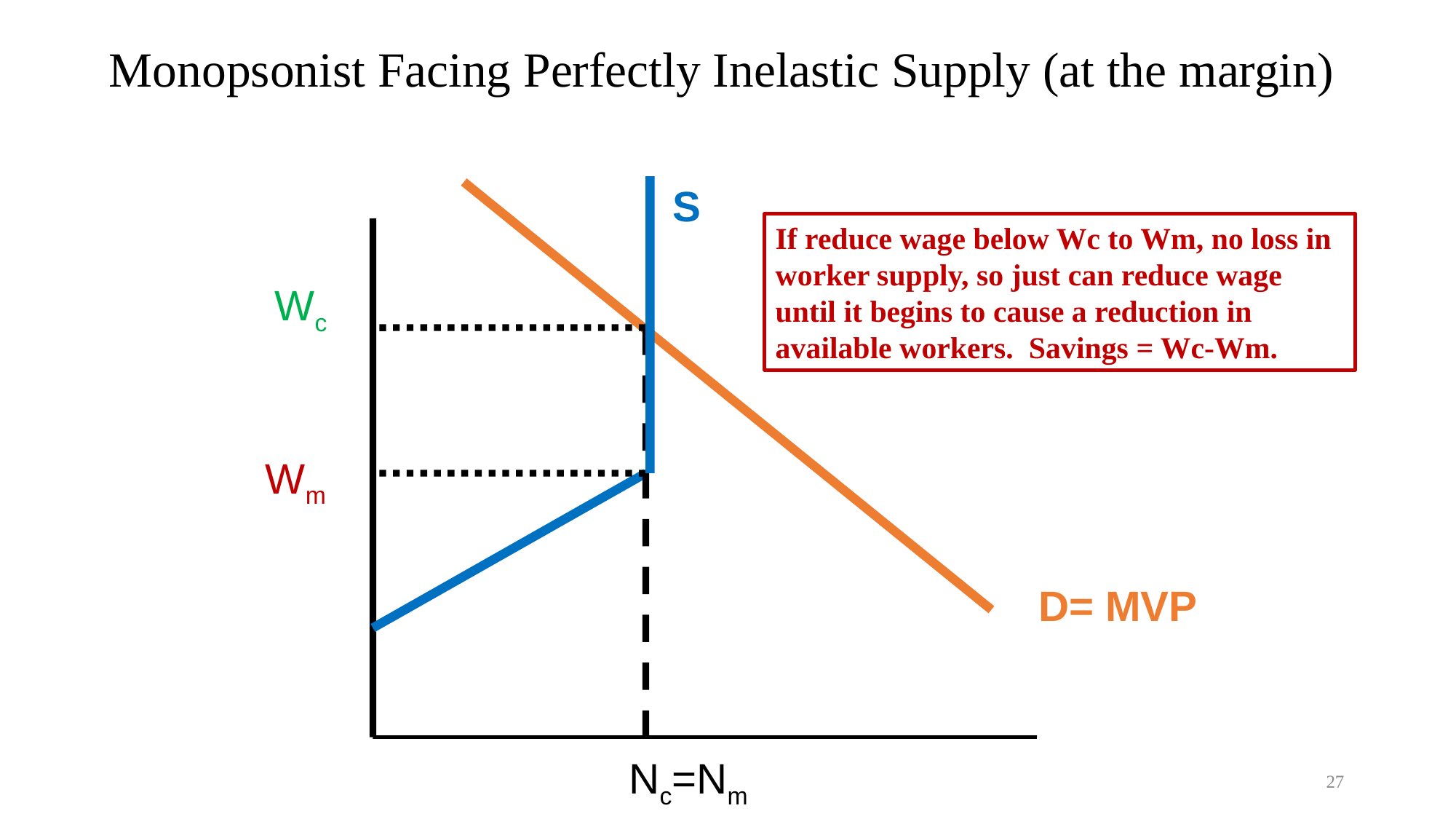

# Monopsonist Facing Perfectly Inelastic Supply (at the margin)
S

If reduce wage below Wc to Wm, no loss in worker supply, so just can reduce wage until it begins to cause a reduction in available workers.  Savings = Wc-Wm.

Wc

Wm

D= MVP

Nc=Nm
27